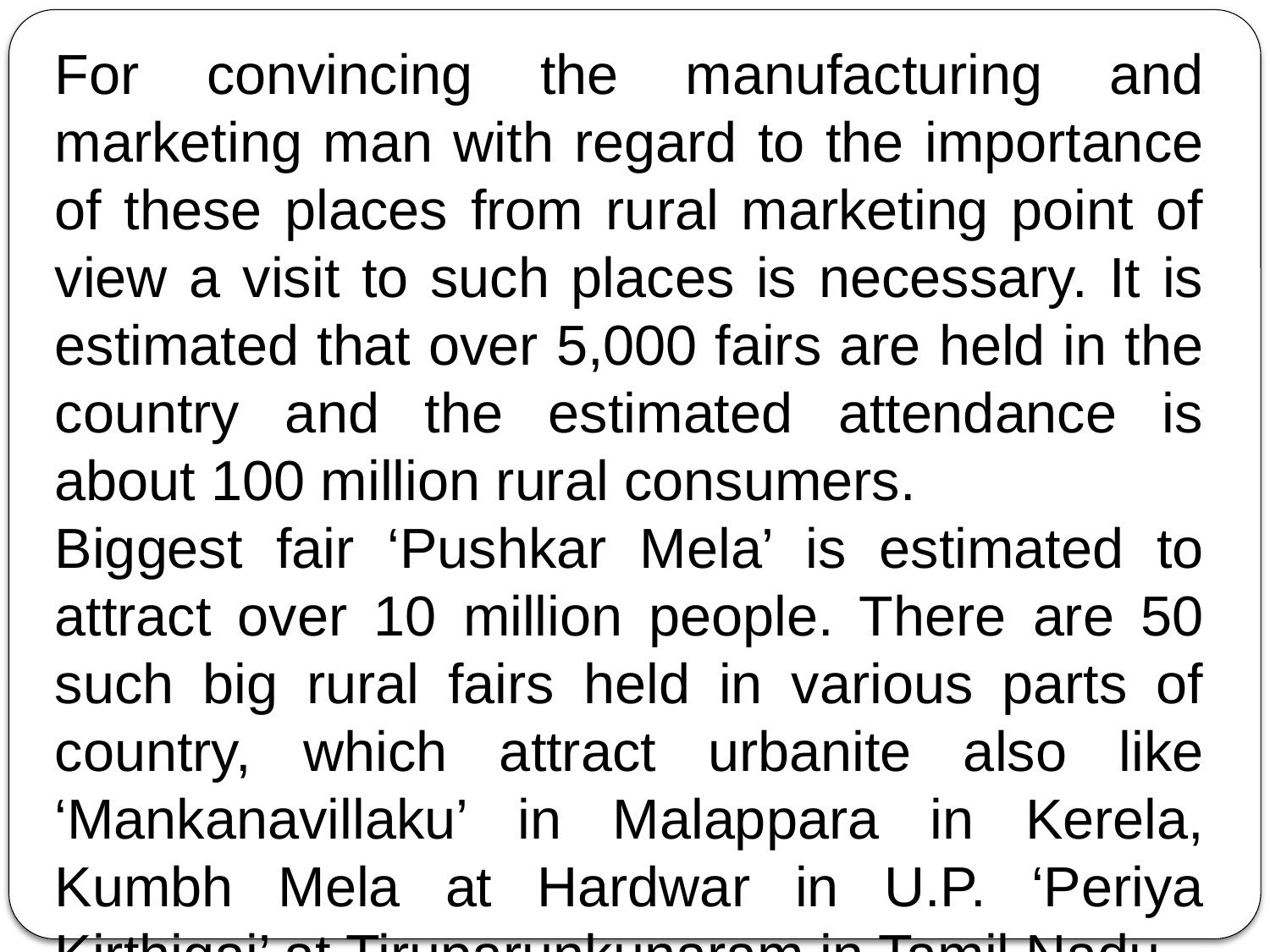

For convincing the manufacturing and marketing man with regard to the importance of these places from rural marketing point of view a visit to such places is necessary. It is estimated that over 5,000 fairs are held in the country and the estimated attendance is about 100 million rural consumers.
Biggest fair ‘Pushkar Mela’ is estimated to attract over 10 million people. There are 50 such big rural fairs held in various parts of country, which attract urbanite also like ‘Mankanavillaku’ in Malappara in Kerela, Kumbh Mela at Hardwar in U.P. ‘Periya Kirthigai’ at Tiruparunkunaram in Tamil Nadu.